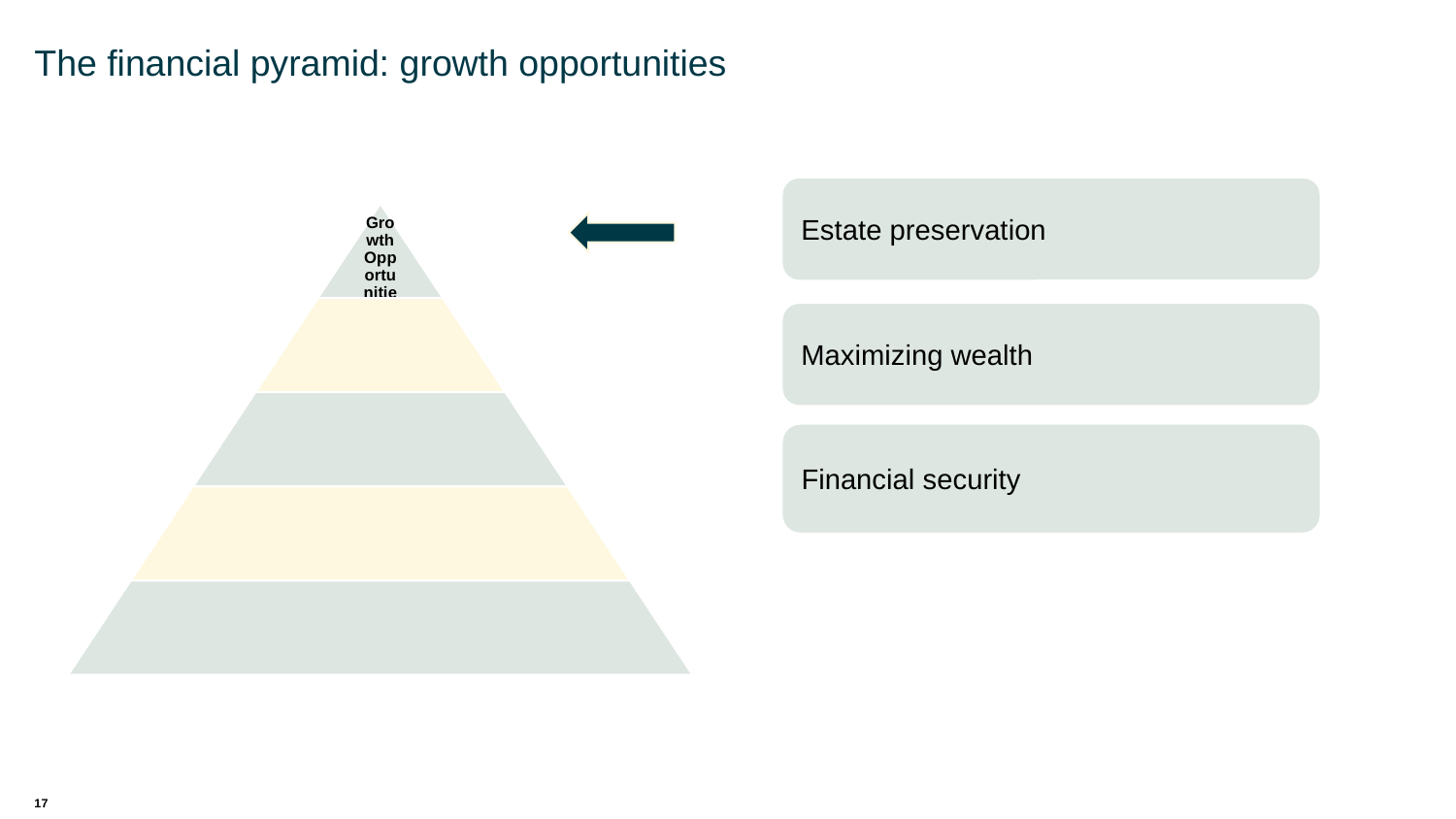

The financial pyramid: growth opportunities
Estate preservation
Growth Opportunities

Maximizing wealth
Financial security
17